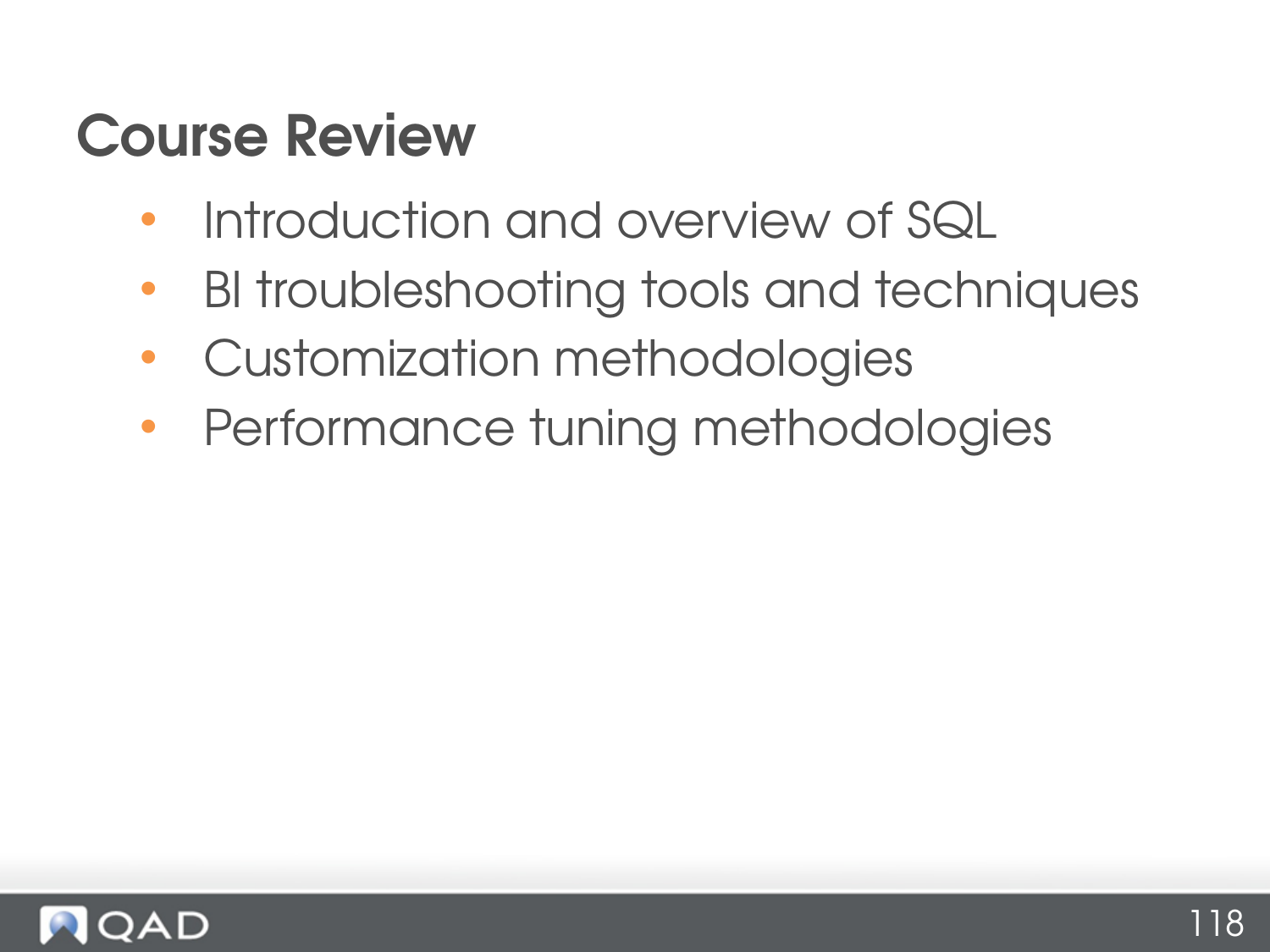

# Course Review
Introduction and overview of SQL
BI troubleshooting tools and techniques
Customization methodologies
Performance tuning methodologies
118